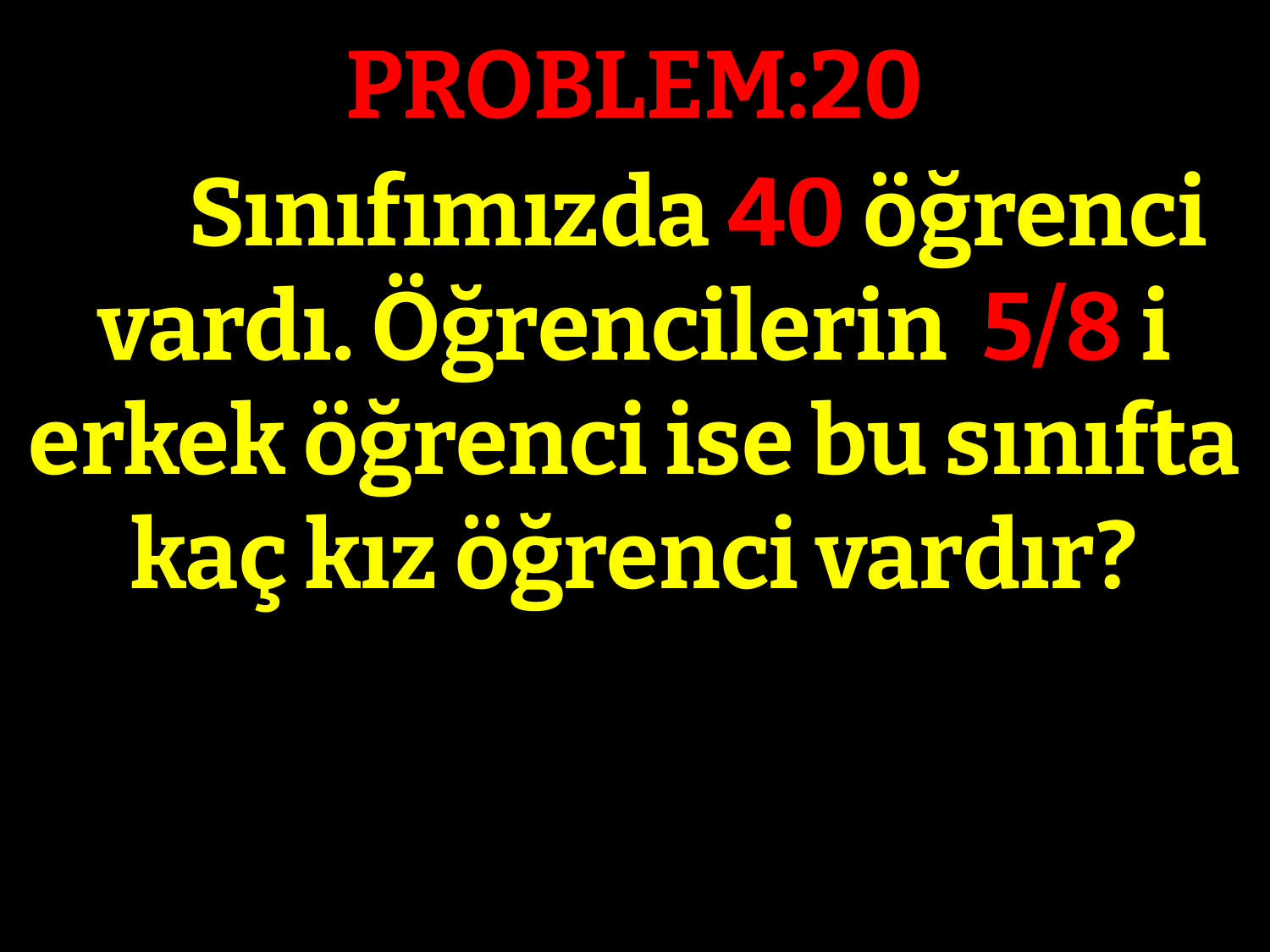

PROBLEM:20
 	Sınıfımızda 40 öğrenci vardı. Öğrencilerin  5/8 i erkek öğrenci ise bu sınıfta kaç kız öğrenci vardır?
#